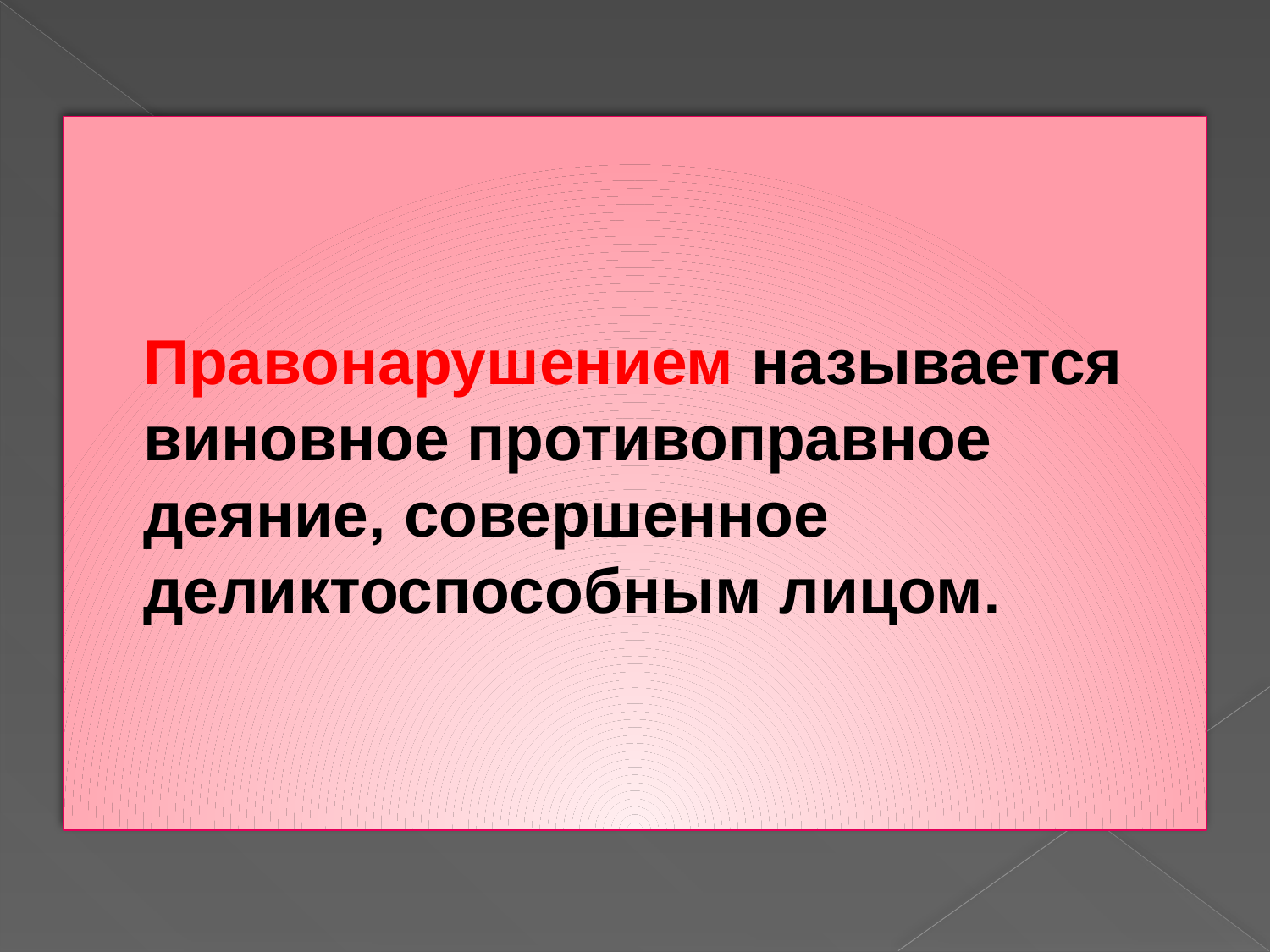

# Правонарушением называется виновное противоправное деяние, совершенное деликтоспособным лицом.